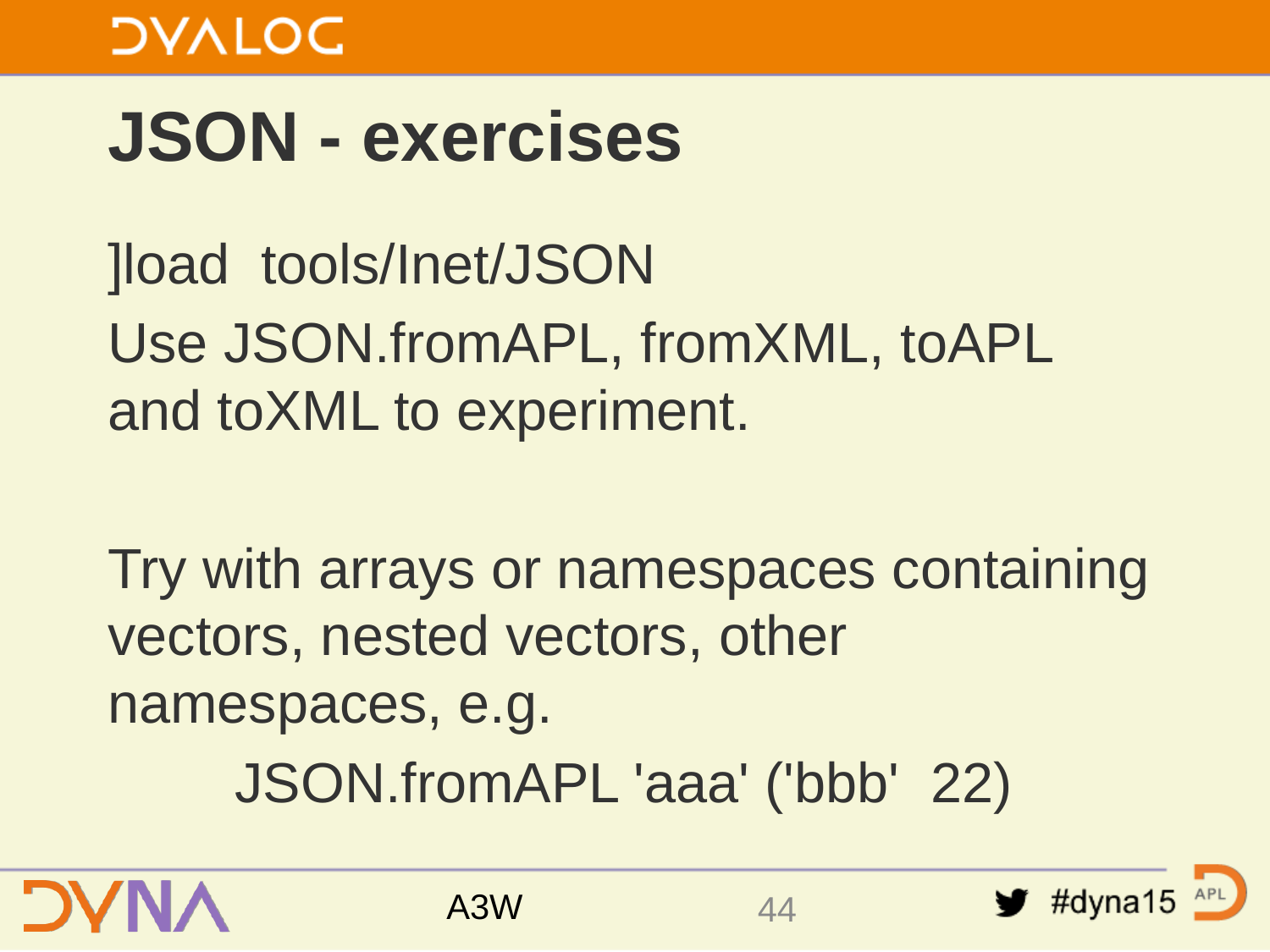

# JSON - exercises
]load  tools/Inet/JSON
Use JSON.fromAPL, fromXML, toAPL and toXML to experiment.

Try with arrays or namespaces containing vectors, nested vectors, other namespaces, e.g.
	JSON.fromAPL 'aaa' ('bbb'  22)

44
A3W